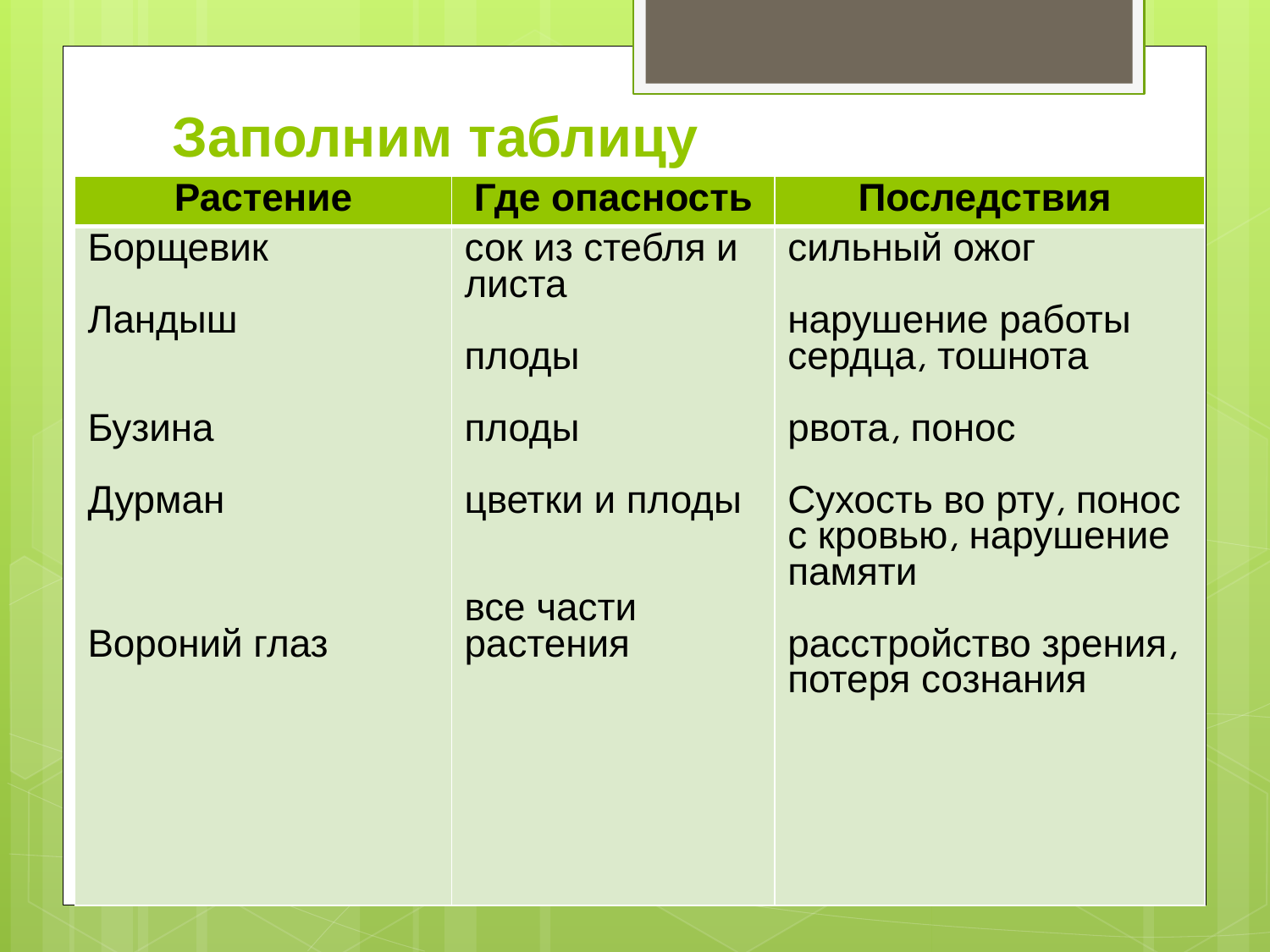

# Заполним таблицу
| Растение | Где опасность | Последствия |
| --- | --- | --- |
| Борщевик Ландыш Бузина Дурман Вороний глаз | сок из стебля и листа плоды плоды цветки и плоды все части растения | сильный ожог нарушение работы сердца, тошнота рвота, понос Сухость во рту, понос с кровью, нарушение памяти расстройство зрения, потеря сознания |